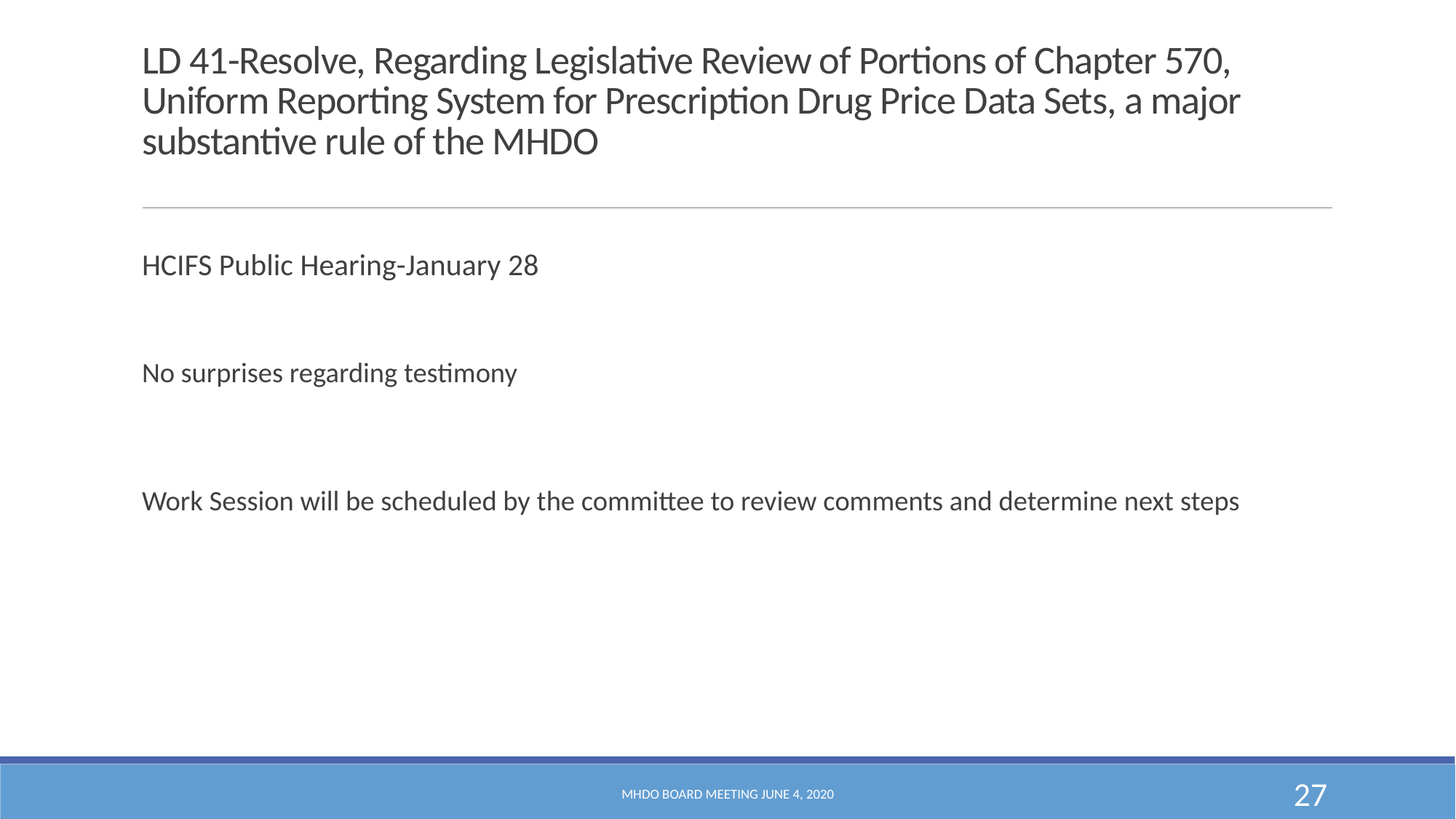

# LD 41-Resolve, Regarding Legislative Review of Portions of Chapter 570, Uniform Reporting System for Prescription Drug Price Data Sets, a major substantive rule of the MHDO
HCIFS Public Hearing-January 28

No surprises regarding testimony

Work Session will be scheduled by the committee to review comments and determine next steps

MHDO Board Meeting June 4, 2020
27